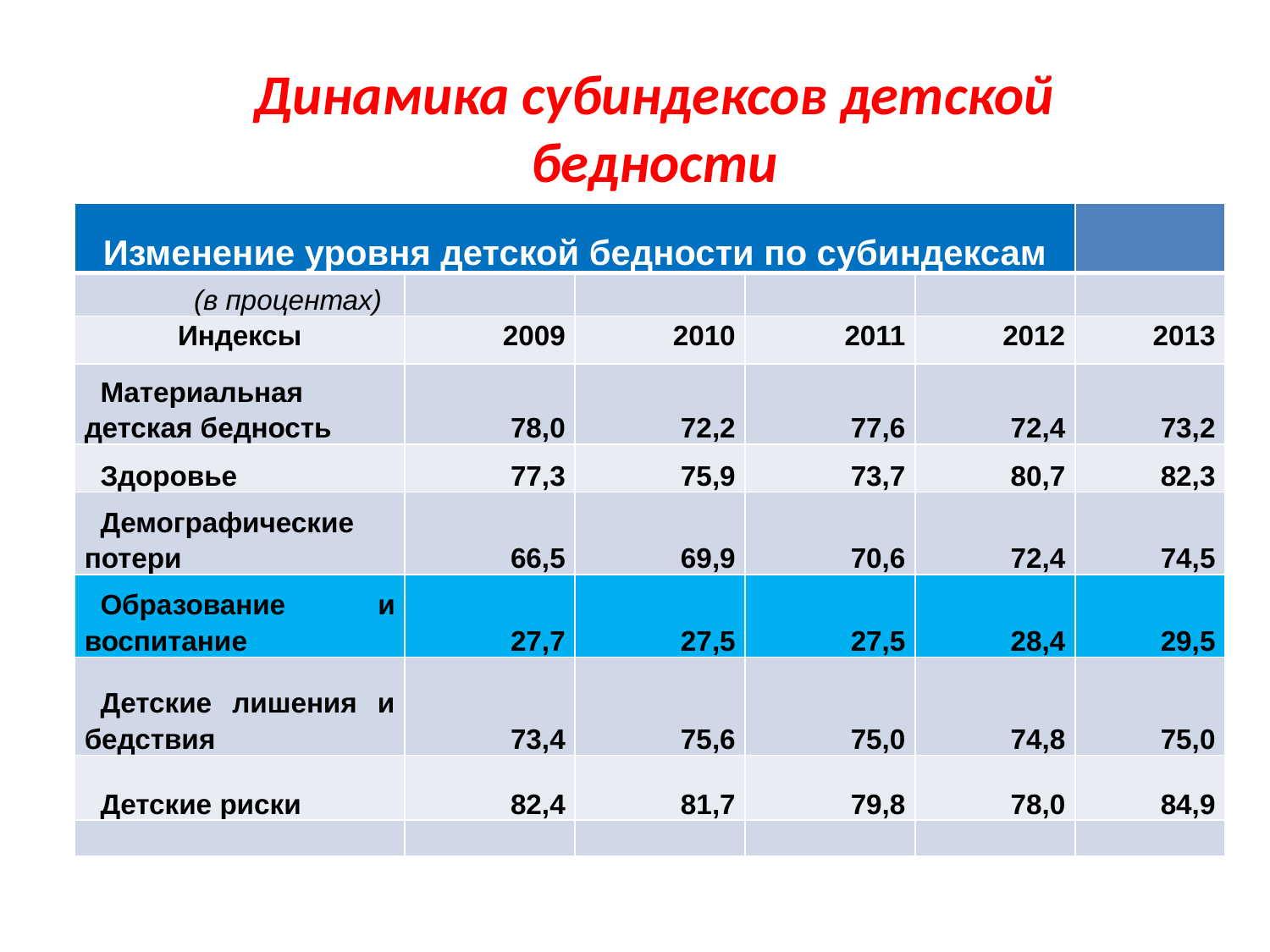

# Динамика субиндексов детской бедности
| Изменение уровня детской бедности по субиндексам |  |  |  |  |  |
| --- | --- | --- | --- | --- | --- |
| (в процентах) |  |  |  |  |  |
| Индексы | 2009 | 2010 | 2011 | 2012 | 2013 |
| Материальная детская бедность | 78,0 | 72,2 | 77,6 | 72,4 | 73,2 |
| Здоровье | 77,3 | 75,9 | 73,7 | 80,7 | 82,3 |
| Демографические потери | 66,5 | 69,9 | 70,6 | 72,4 | 74,5 |
| Образование и воспитание | 27,7 | 27,5 | 27,5 | 28,4 | 29,5 |
| Детские лишения и бедствия | 73,4 | 75,6 | 75,0 | 74,8 | 75,0 |
| Детские риски | 82,4 | 81,7 | 79,8 | 78,0 | 84,9 |
|  |  |  |  |  |  |